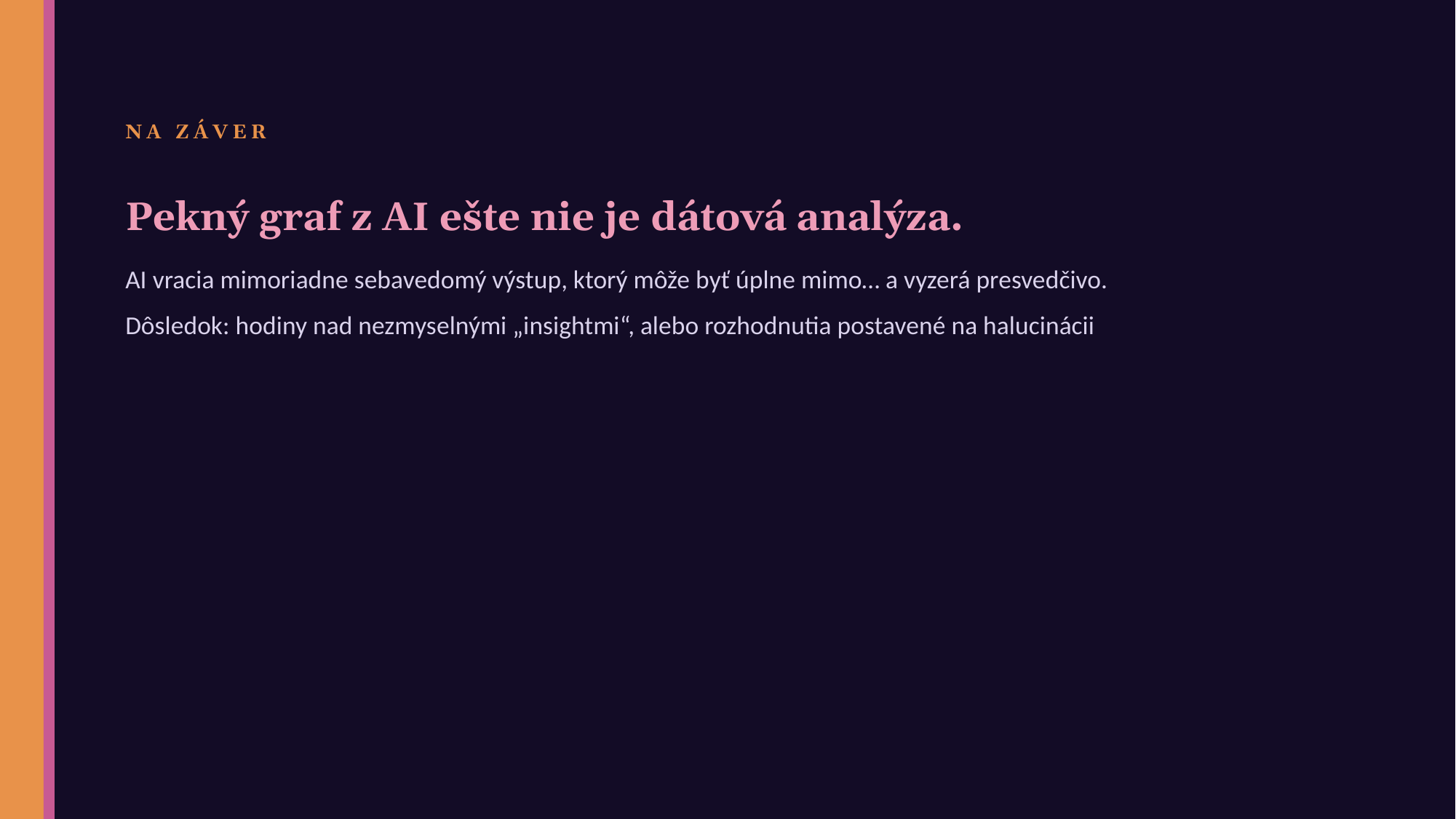

NA ZÁVER
Pekný graf z AI ešte nie je dátová analýza.
AI vracia mimoriadne sebavedomý výstup, ktorý môže byť úplne mimo… a vyzerá presvedčivo.
Dôsledok: hodiny nad nezmyselnými „insightmi“, alebo rozhodnutia postavené na halucinácii